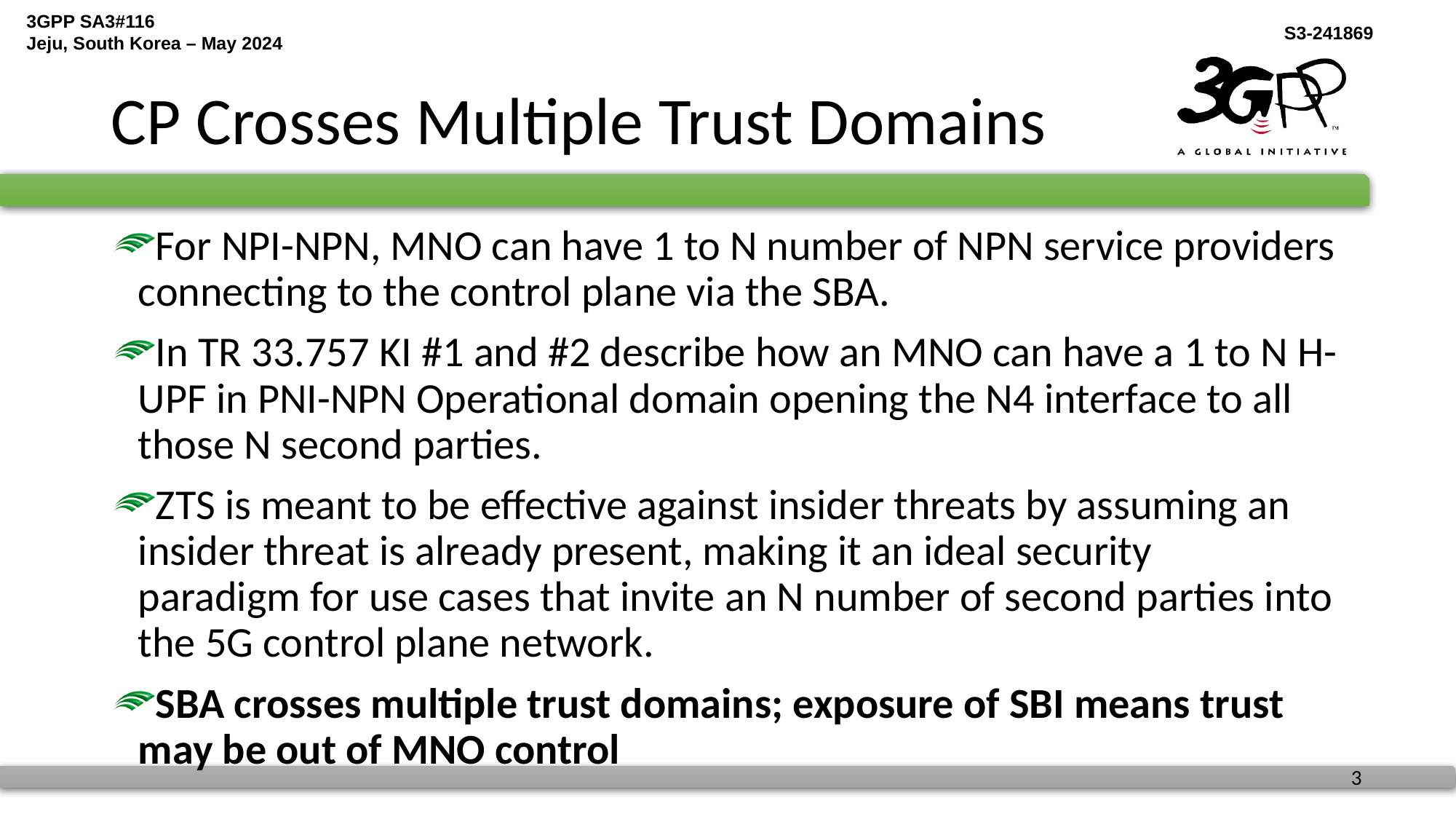

# CP Crosses Multiple Trust Domains
For NPI-NPN, MNO can have 1 to N number of NPN service providers connecting to the control plane via the SBA.
In TR 33.757 KI #1 and #2 describe how an MNO can have a 1 to N H-UPF in PNI-NPN Operational domain opening the N4 interface to all those N second parties.
ZTS is meant to be effective against insider threats by assuming an insider threat is already present, making it an ideal security paradigm for use cases that invite an N number of second parties into the 5G control plane network.
SBA crosses multiple trust domains; exposure of SBI means trust may be out of MNO control